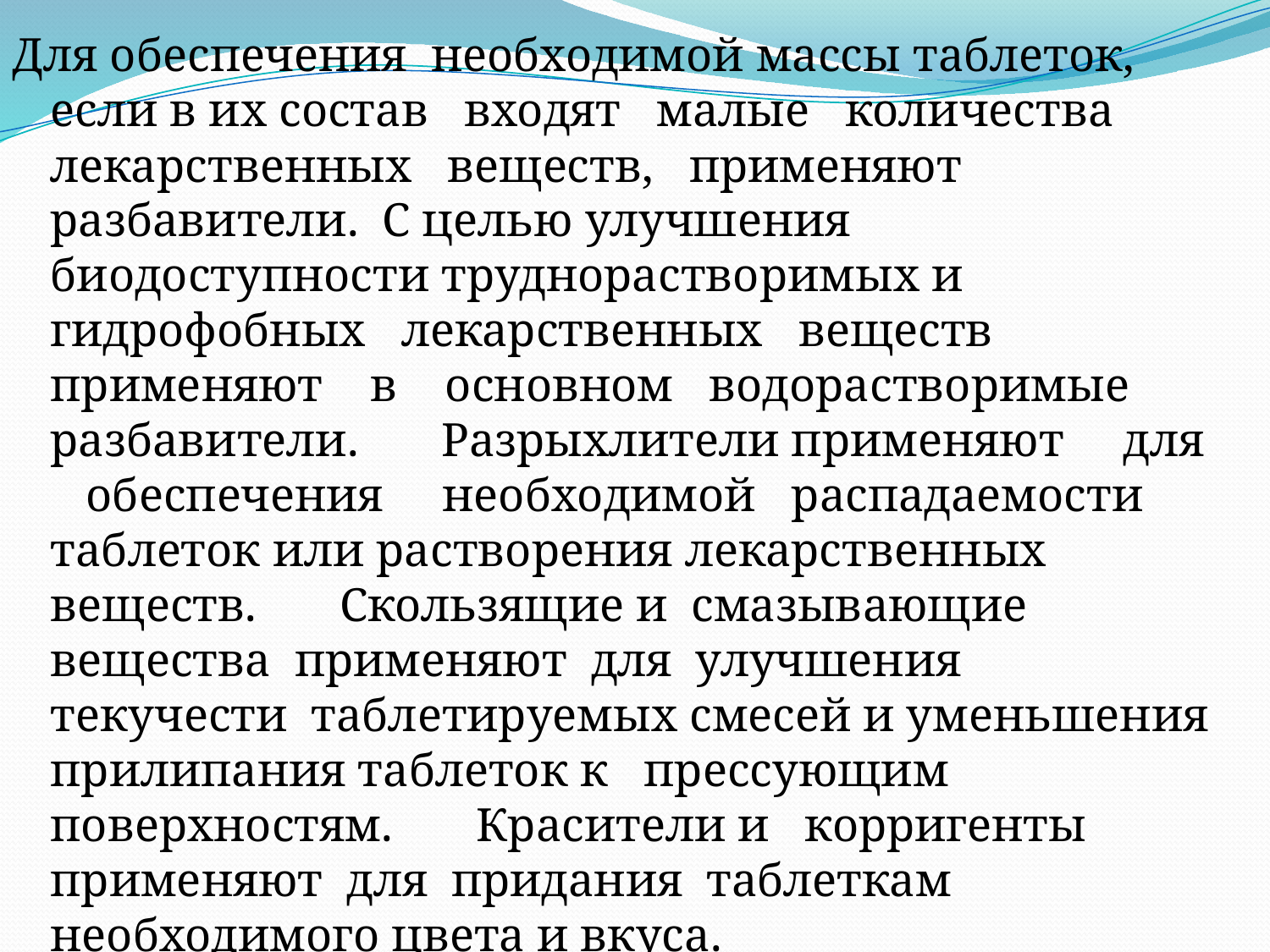

Для обеспечения  необходимой массы таблеток,  если в их состав   входят   малые   количества   лекарственных   веществ,   применяют   разбавители.  С целью улучшения биодоступности труднорастворимых и   гидрофобных   лекарственных   веществ   применяют    в    основном   водорастворимые разбавители.       Разрыхлители применяют     для     обеспечения     необходимой   распадаемости таблеток или растворения лекарственных веществ.       Скользящие и  смазывающие  вещества  применяют  для  улучшения   текучести  таблетируемых смесей и уменьшения прилипания таблеток к   прессующим поверхностям.       Красители и   корригенты   применяют  для  придания  таблеткам   необходимого цвета и вкуса.
#